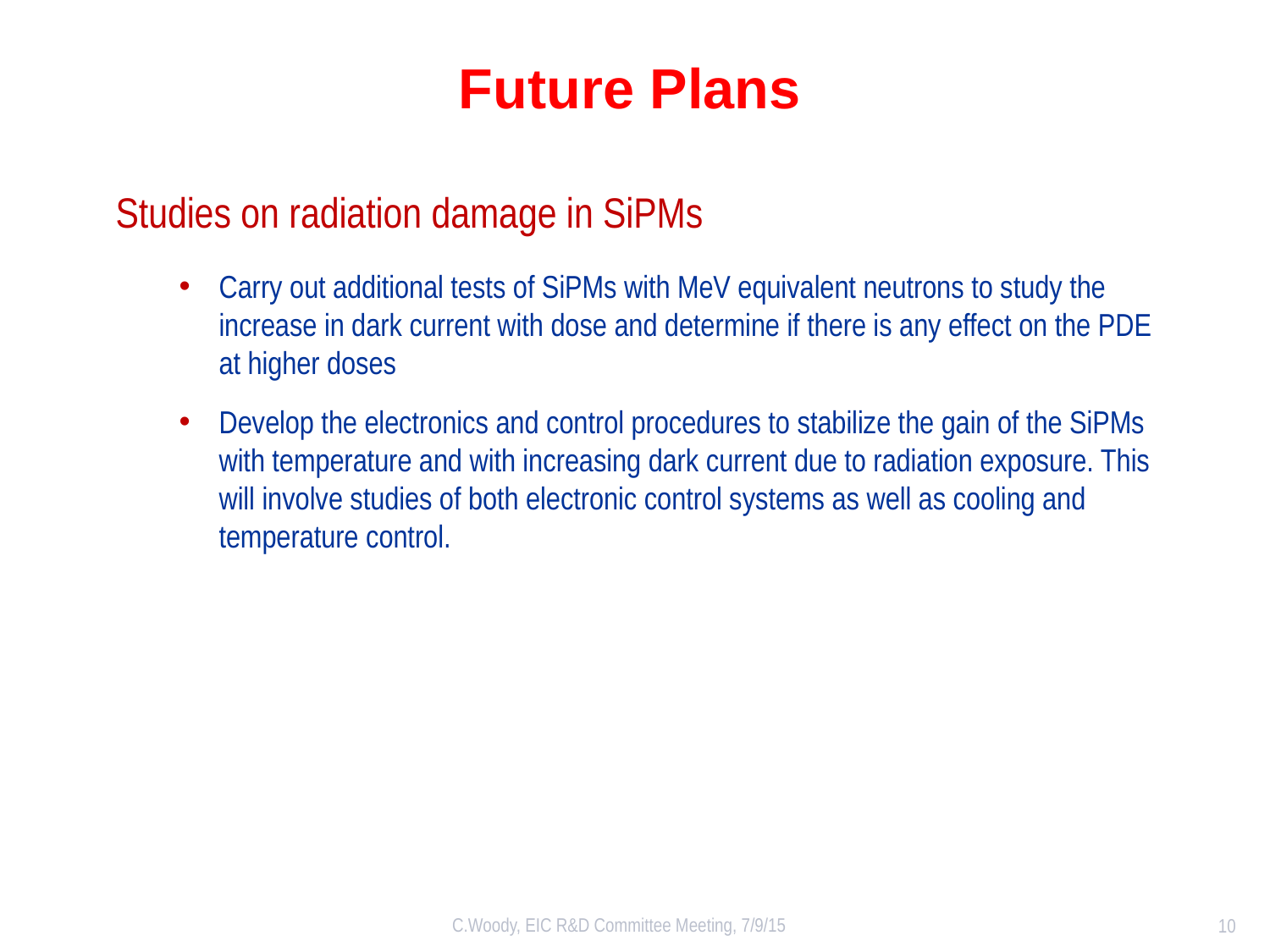

Future Plans
Studies on radiation damage in SiPMs

Carry out additional tests of SiPMs with MeV equivalent neutrons to study the increase in dark current with dose and determine if there is any effect on the PDE at higher doses

Develop the electronics and control procedures to stabilize the gain of the SiPMs with temperature and with increasing dark current due to radiation exposure. This will involve studies of both electronic control systems as well as cooling and temperature control.
C.Woody, EIC R&D Committee Meeting, 7/9/15
10